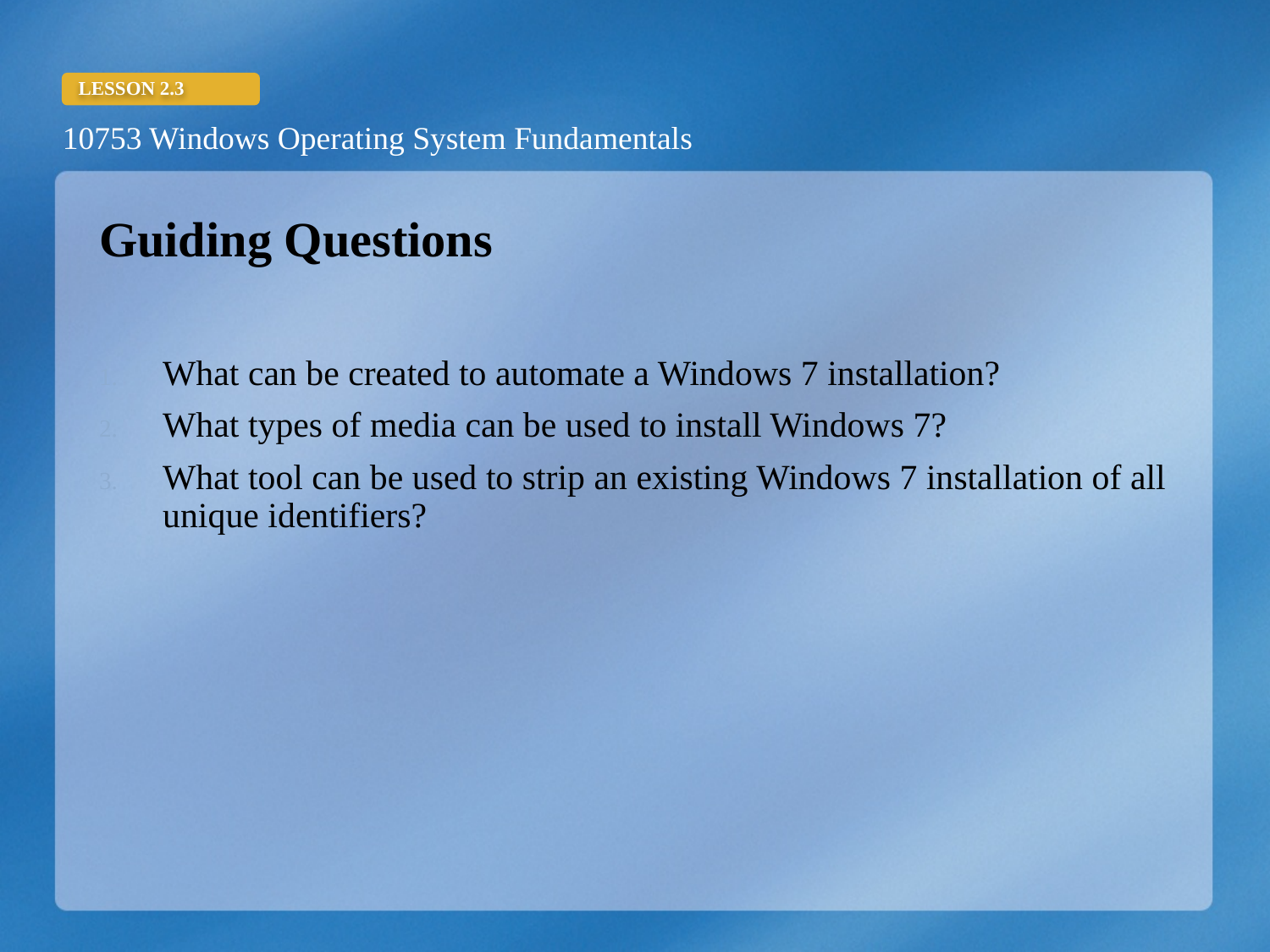

Guiding Questions

What can be created to automate a Windows 7 installation?
What types of media can be used to install Windows 7?
What tool can be used to strip an existing Windows 7 installation of all unique identifiers?